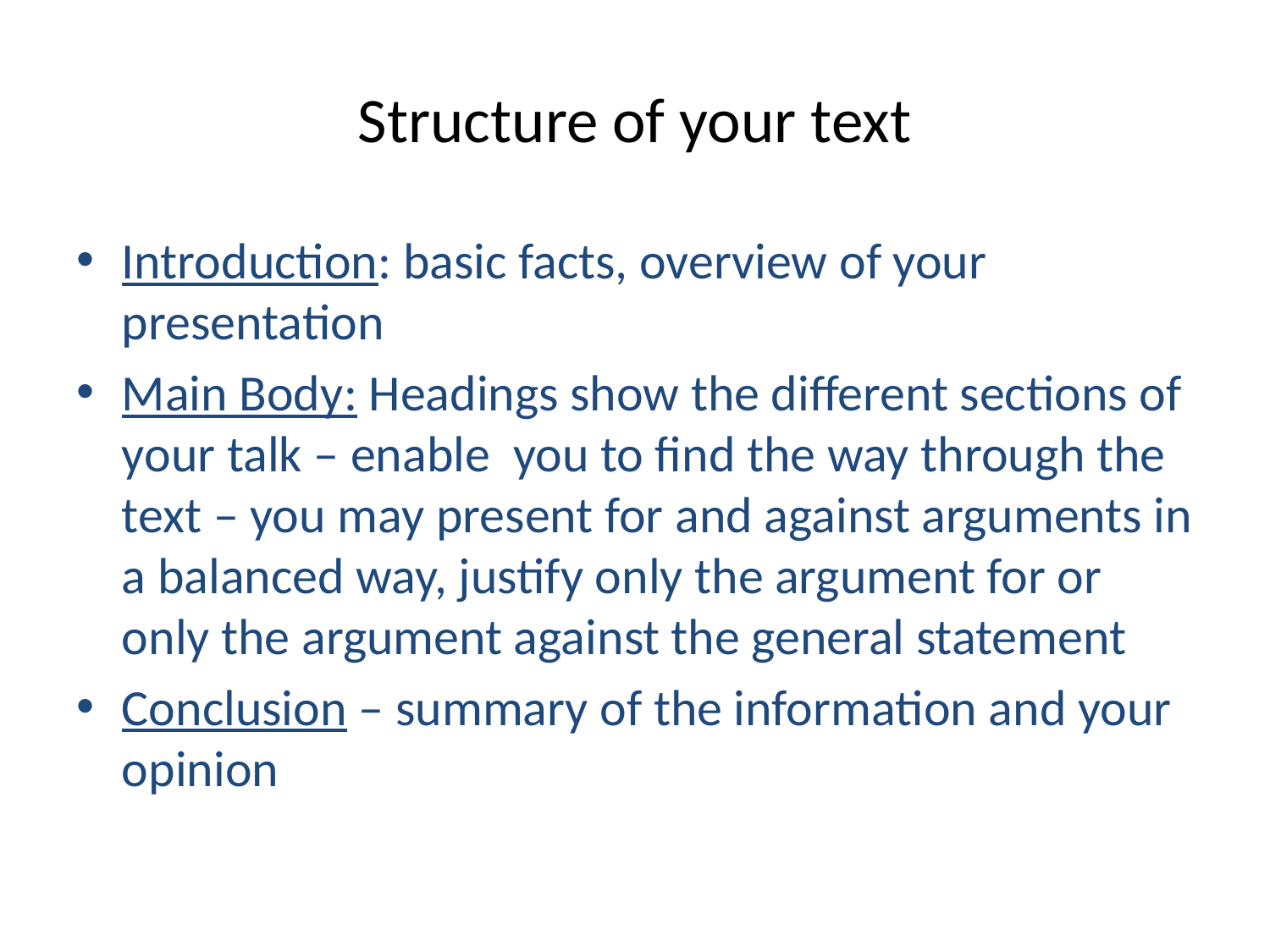

# Structure of your text
Introduction: basic facts, overview of your presentation
Main Body: Headings show the different sections of your talk – enable  you to find the way through the text – you may present for and against arguments in a balanced way, justify only the argument for or only the argument against the general statement
Conclusion – summary of the information and your opinion